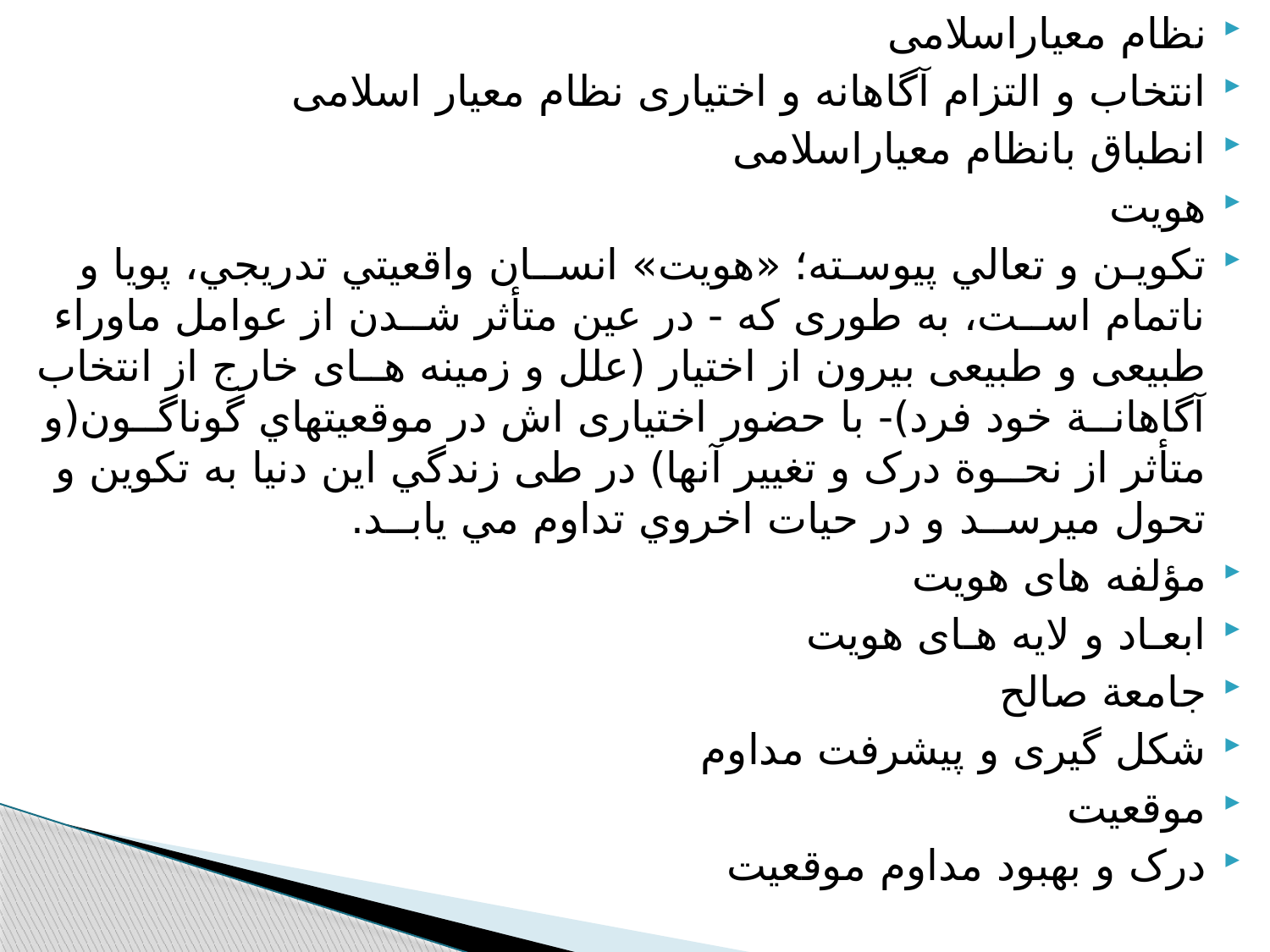

نظام معياراسلامی
انتخاب و التزام آگاهانه و اختياری نظام معيار اسلامی
انطباق بانظام معياراسلامی
هويت
تكويـن و تعالي پيوسـته؛ «هويت» انســان واقعيتي تدريجي، پويا و ناتمام اســت، به طوری که - در عين متأثر شــدن از عوامل ماوراء طبيعی و طبيعی بيرون از اختيار (علل و زمينه هــای خارج از انتخاب آگاهانــة خود فرد)- با حضور اختياری اش در موقعيتهاي گوناگــون(و متأثر از نحــوة درک و تغيير آنها) در طی زندگي اين دنيا به تكوين و تحول میرســد و در حيات اخروي تداوم مي يابــد.
مؤلفه های هویت
ابعـاد و لايه هـای هويت
جامعة صالح
شکل گیری و پیشرفت مداوم
موقعیت
درک و بهبود مداوم موقعیت